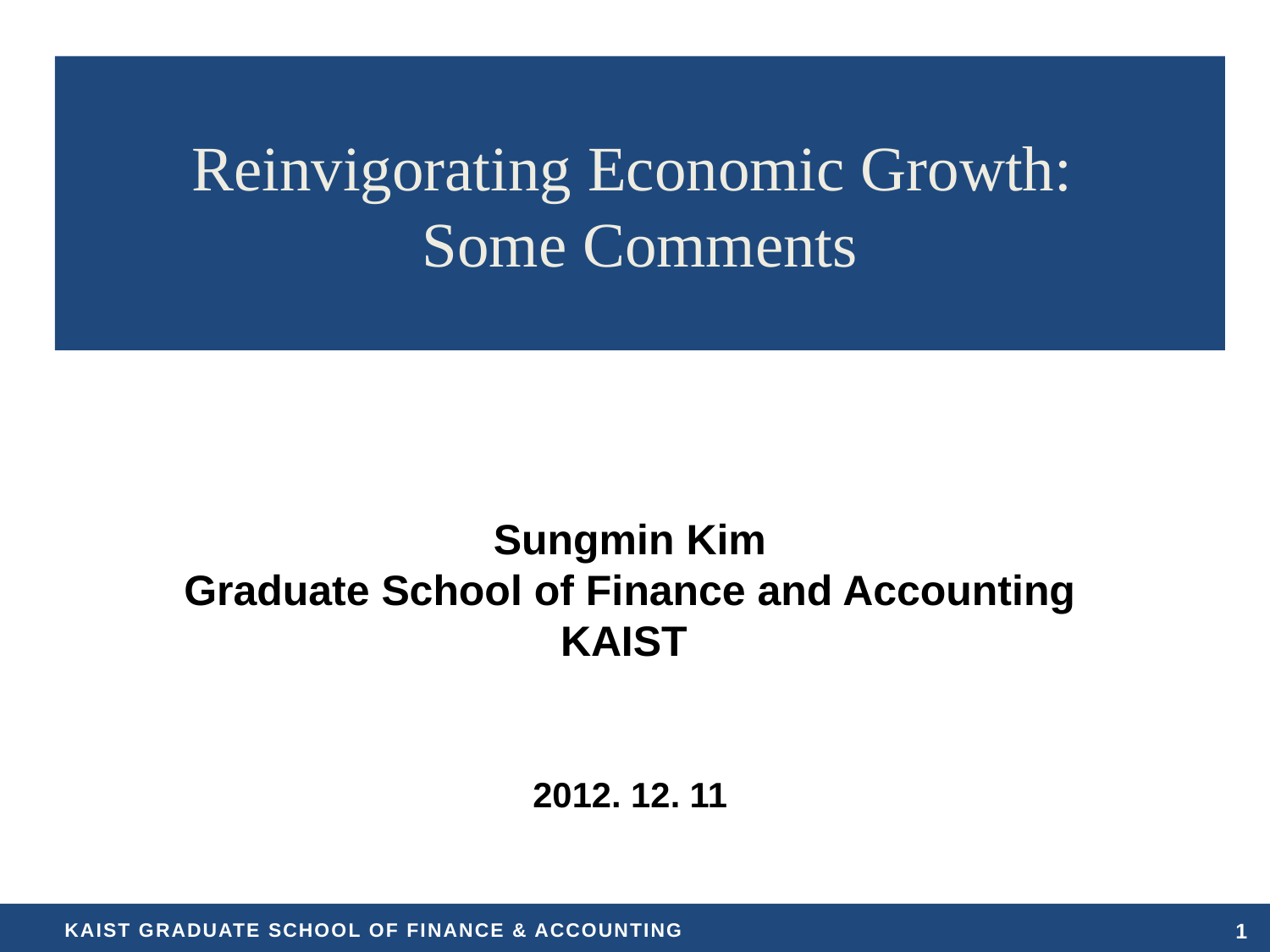

# Reinvigorating Economic Growth: Some Comments
Sungmin Kim
Graduate School of Finance and Accounting
KAIST
2012. 12. 11
1